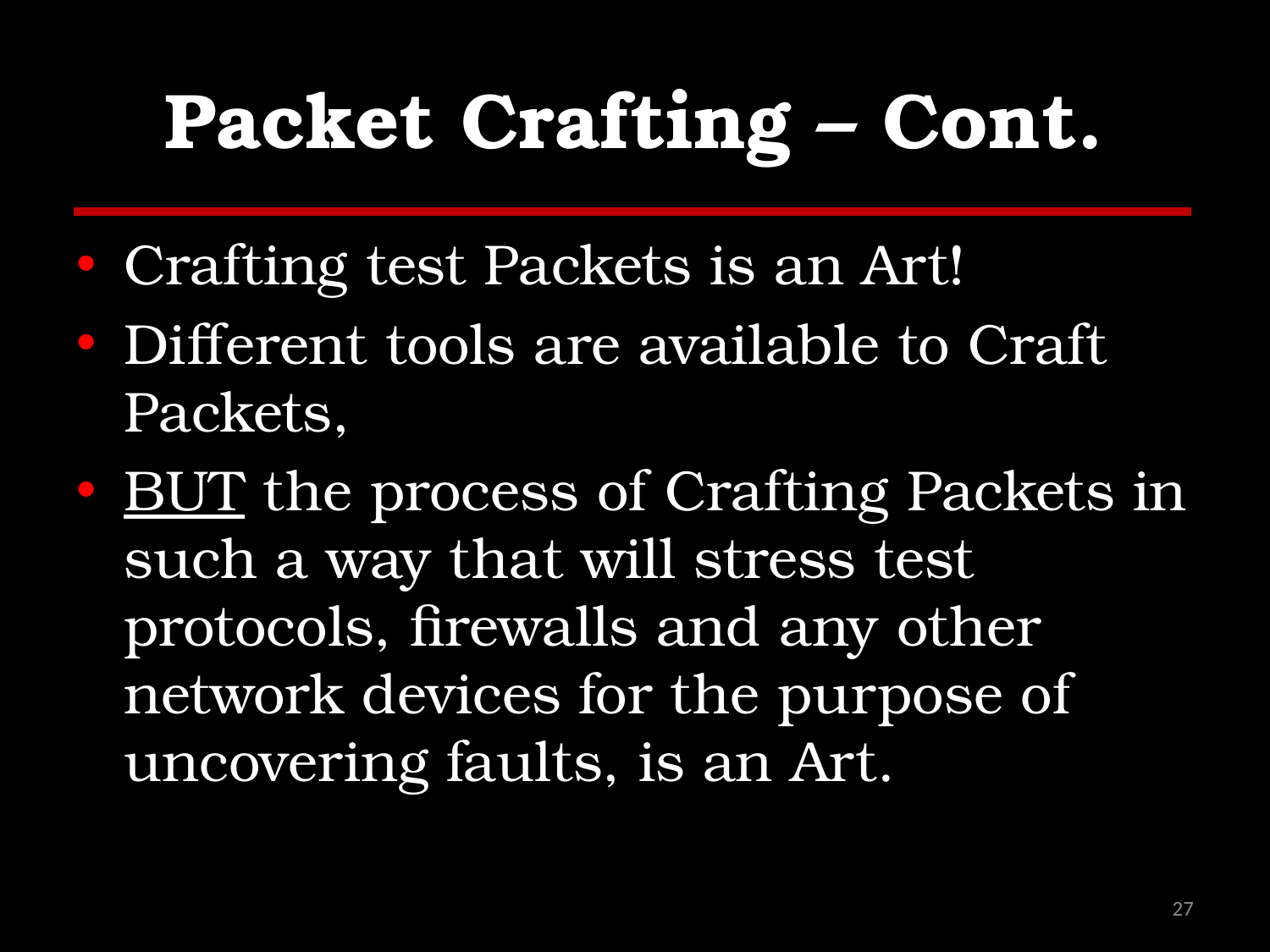

# Packet Crafting – Cont.
Crafting test Packets is an Art!
Different tools are available to Craft Packets,
BUT the process of Crafting Packets in such a way that will stress test protocols, firewalls and any other network devices for the purpose of uncovering faults, is an Art.
27